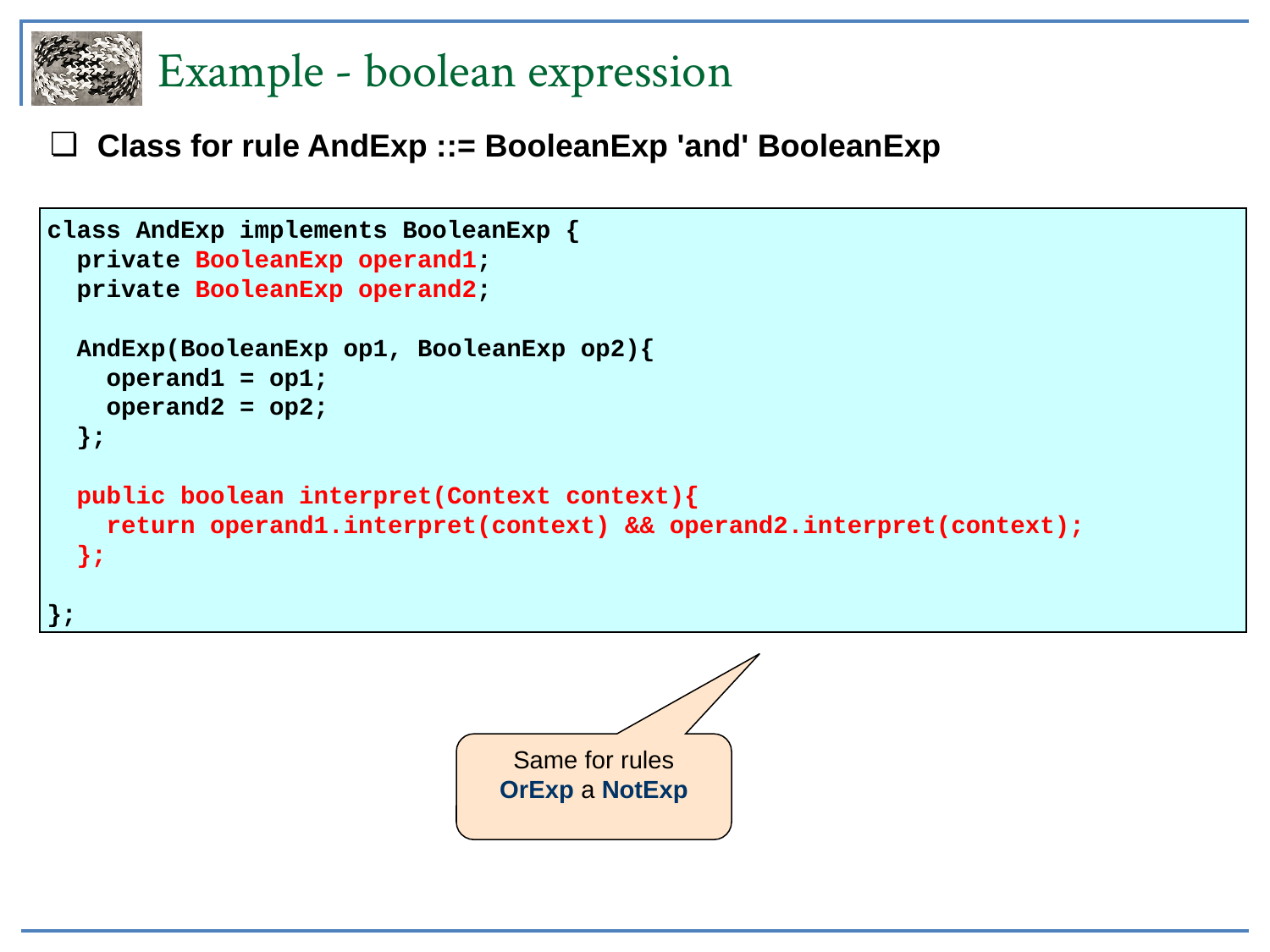

Example - boolean expression
Class for rule AndExp ::= BooleanExp 'and' BooleanExp
class AndExp implements BooleanExp {
  private BooleanExp operand1;
  private BooleanExp operand2;

  AndExp(BooleanExp op1, BooleanExp op2){
    operand1 = op1;
    operand2 = op2;
  };

  public boolean interpret(Context context){
    return operand1.interpret(context) && operand2.interpret(context);
  };

};
Same for rules
OrExp a NotExp